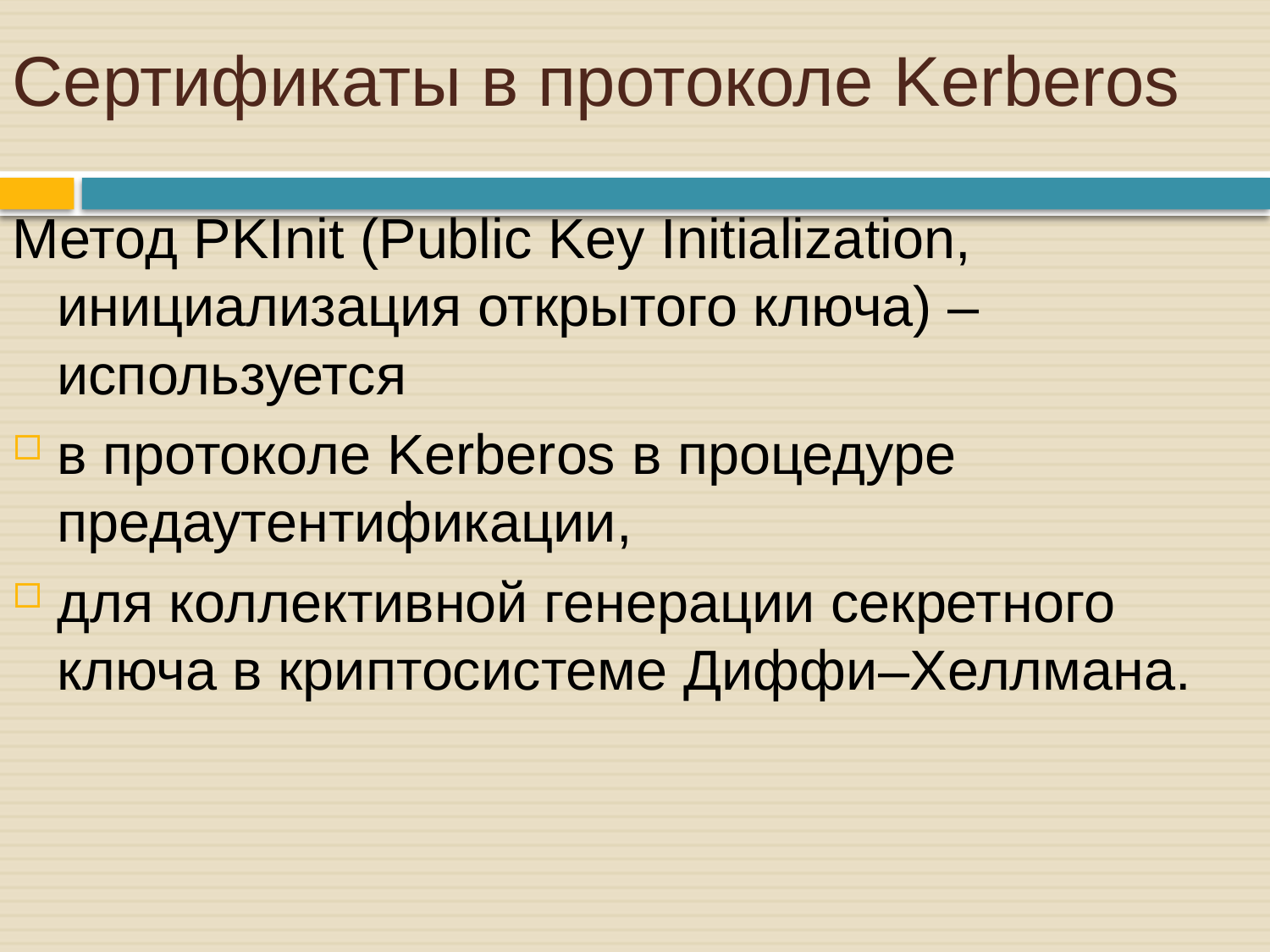

# Сертификаты в протоколе Kerberos
Метод PKInit (Public Key Initialization, инициализация открытого ключа) – используется
в протоколе Kerberos в процедуре предаутентификации,
для коллективной генерации секретного ключа в криптосистеме Диффи–Хеллмана.